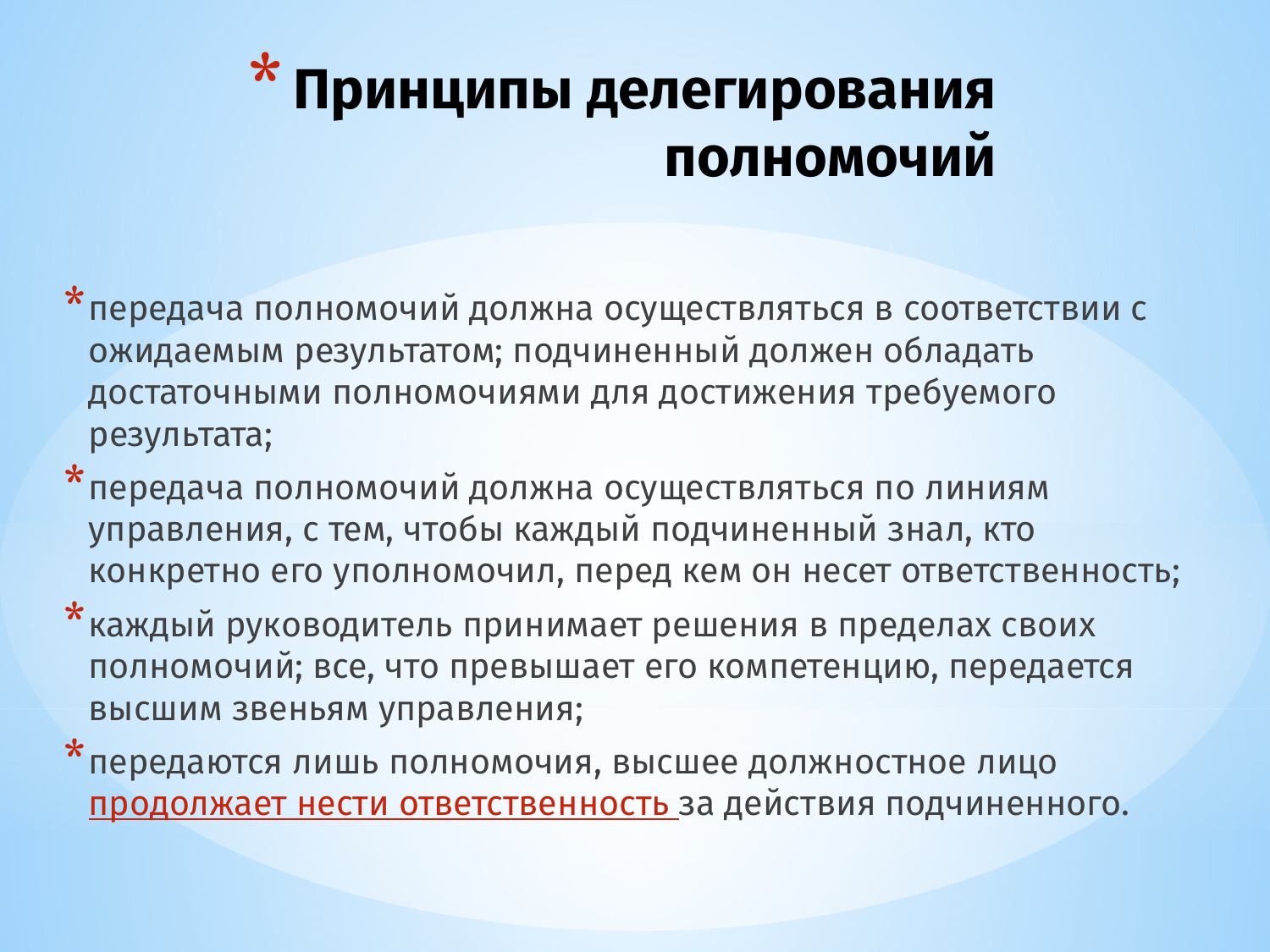

# Принципы делегирования полномочий

передача полномочий должна осуществляться в соответствии с ожидаемым результатом; подчиненный должен обладать достаточными полномочиями для достижения требуемого результата;
передача полномочий должна осуществляться по линиям управления, с тем, чтобы каждый подчиненный знал, кто конкретно его уполномочил, перед кем он несет ответственность;
каждый руководитель принимает решения в пределах своих полномочий; все, что превышает его компетенцию, передается высшим звеньям управления;
передаются лишь полномочия, высшее должностное лицо продолжает нести ответственность за действия подчиненного.